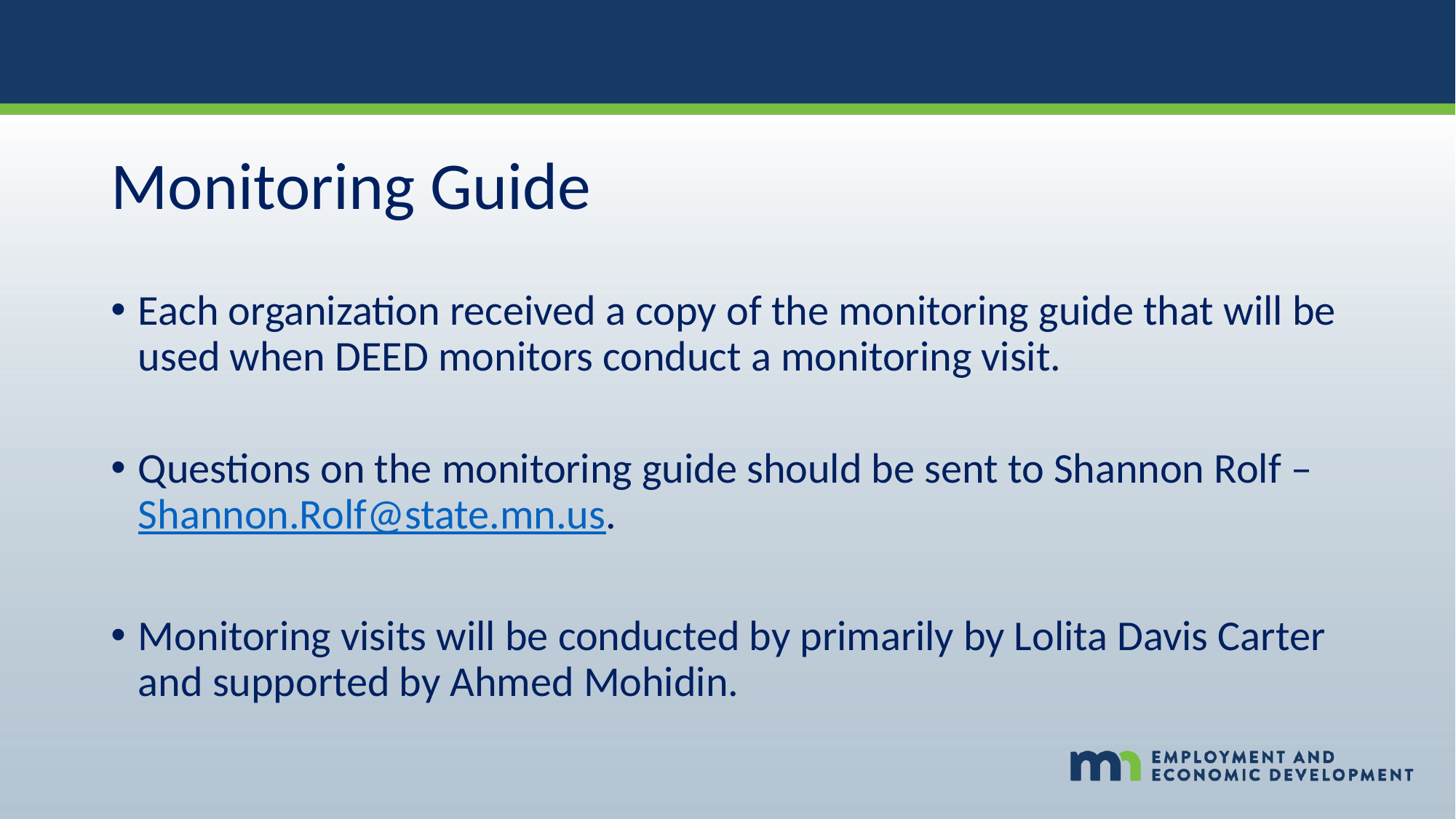

# Monitoring Guide
Each organization received a copy of the monitoring guide that will be used when DEED monitors conduct a monitoring visit.
Questions on the monitoring guide should be sent to Shannon Rolf – Shannon.Rolf@state.mn.us.

Monitoring visits will be conducted by primarily by Lolita Davis Carter and supported by Ahmed Mohidin.